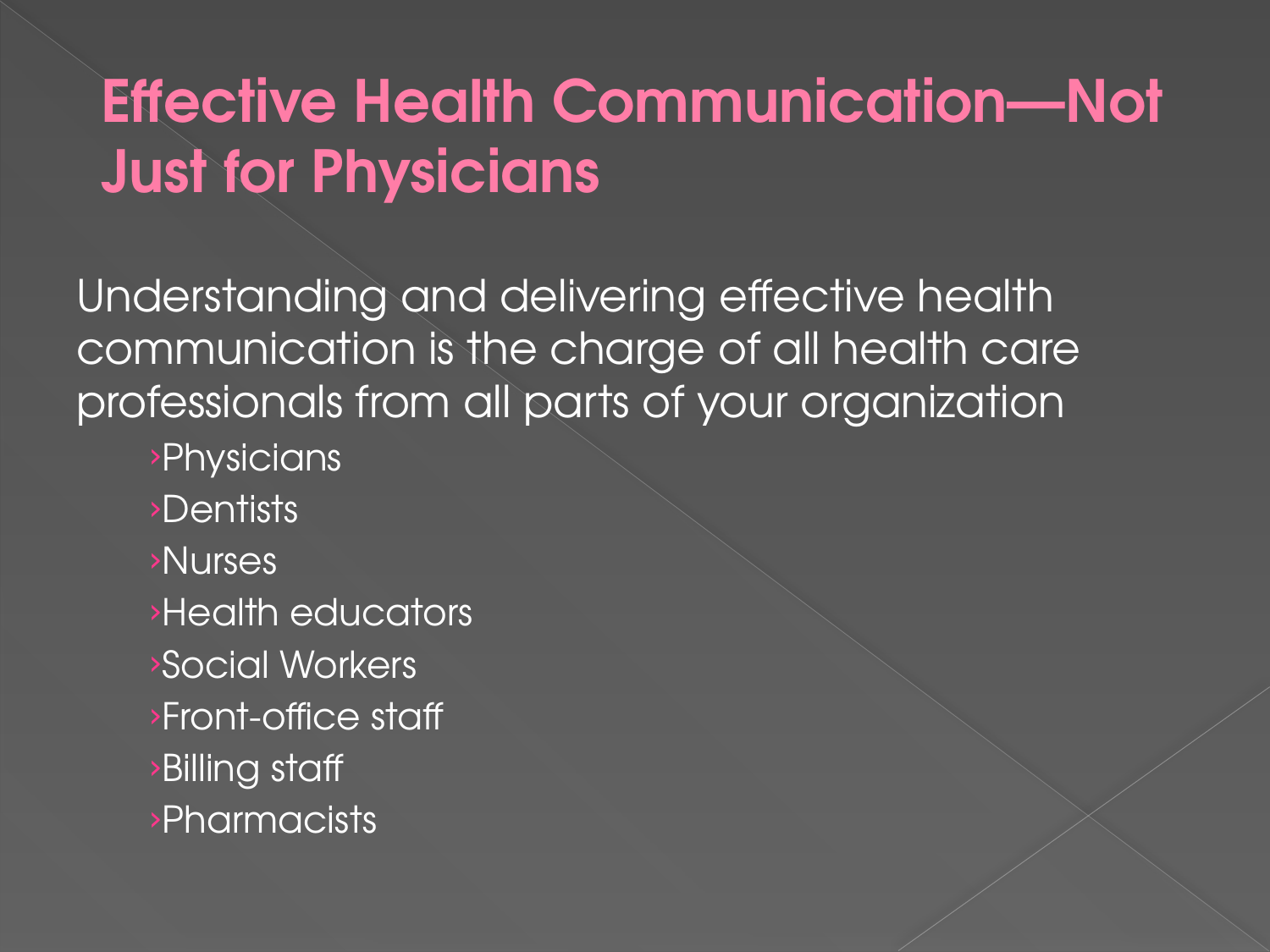

# Effective Health Communication—Not Just for Physicians
Understanding and delivering effective health communication is the charge of all health care professionals from all parts of your organization
Physicians
Dentists
Nurses
Health educators
Social Workers
Front-office staff
Billing staff
Pharmacists